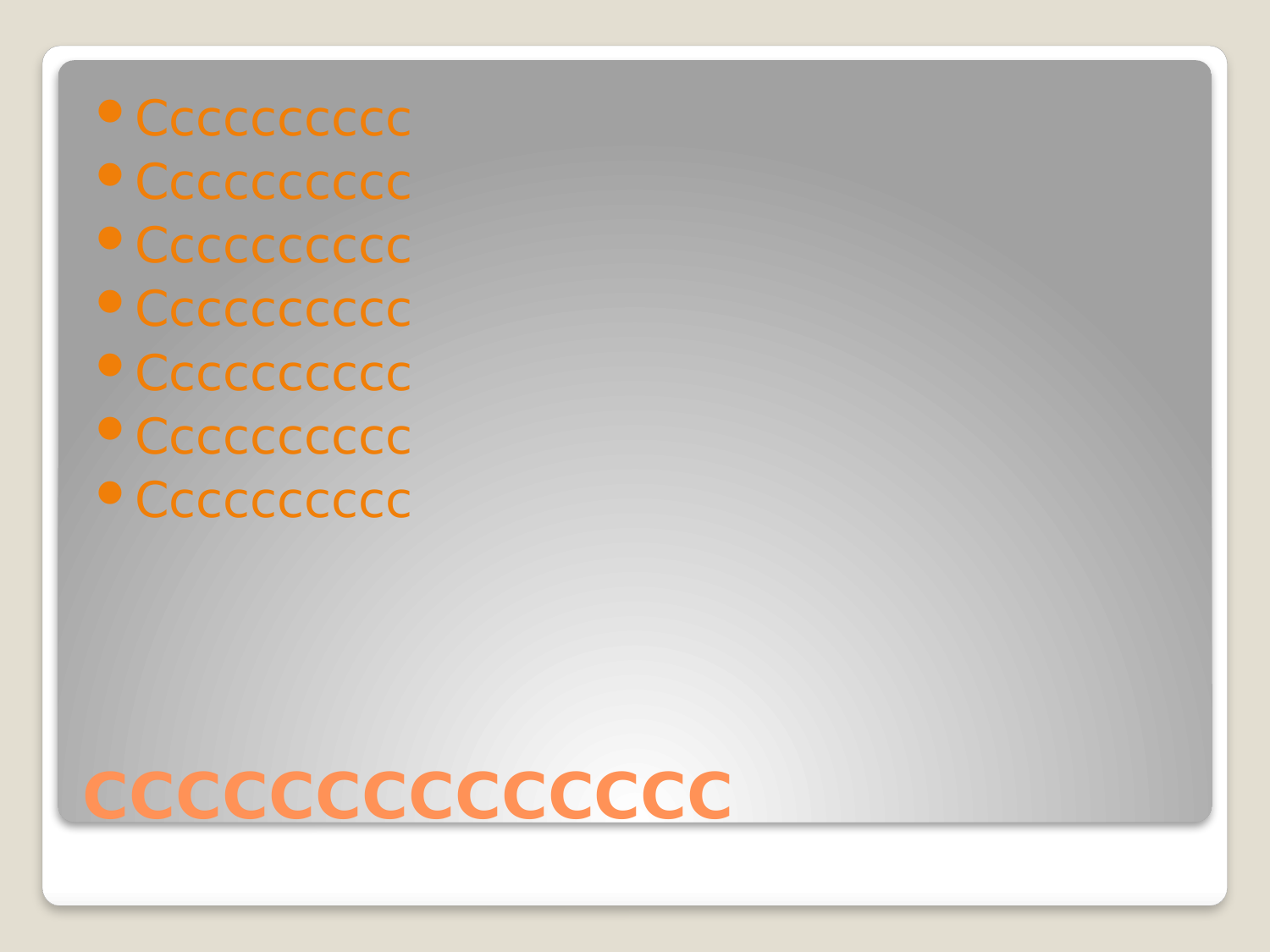

Cccccccccc
Cccccccccc
Cccccccccc
Cccccccccc
Cccccccccc
Cccccccccc
Cccccccccc

# CCCCCCCCCCCCCC